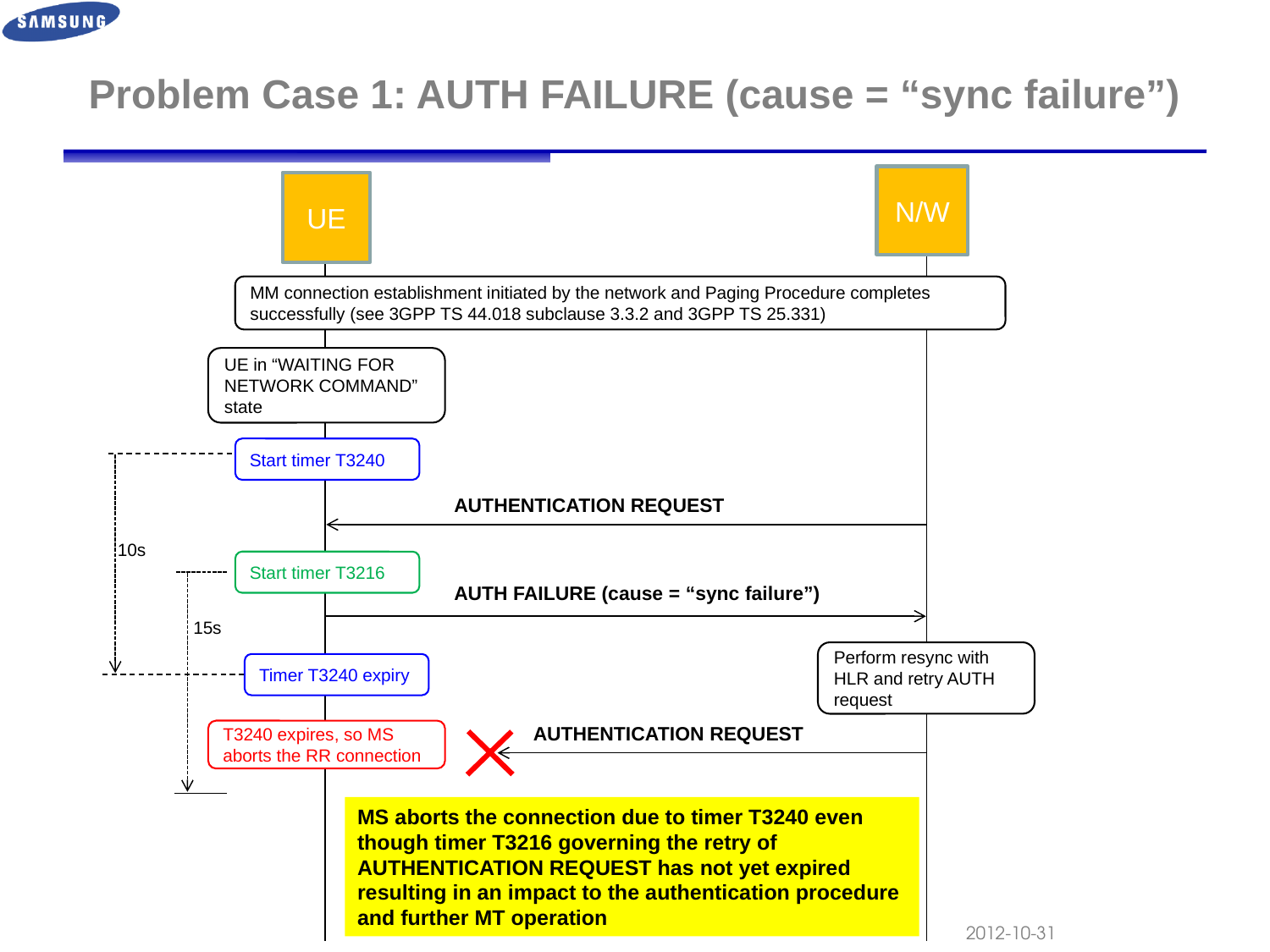

# Problem Case 1: AUTH FAILURE (cause = “sync failure”)
N/W
UE
MM connection establishment initiated by the network and Paging Procedure completes successfully (see 3GPP TS 44.018 subclause 3.3.2 and 3GPP TS 25.331)
UE in “WAITING FOR NETWORK COMMAND” state
Start timer T3240
AUTHENTICATION REQUEST
10s
Start timer T3216
AUTH FAILURE (cause = “sync failure”)
15s
Perform resync with HLR and retry AUTH request
Timer T3240 expiry
AUTHENTICATION REQUEST
T3240 expires, so MS aborts the RR connection
MS aborts the connection due to timer T3240 even though timer T3216 governing the retry of AUTHENTICATION REQUEST has not yet expired resulting in an impact to the authentication procedure and further MT operation
3
2012-10-31